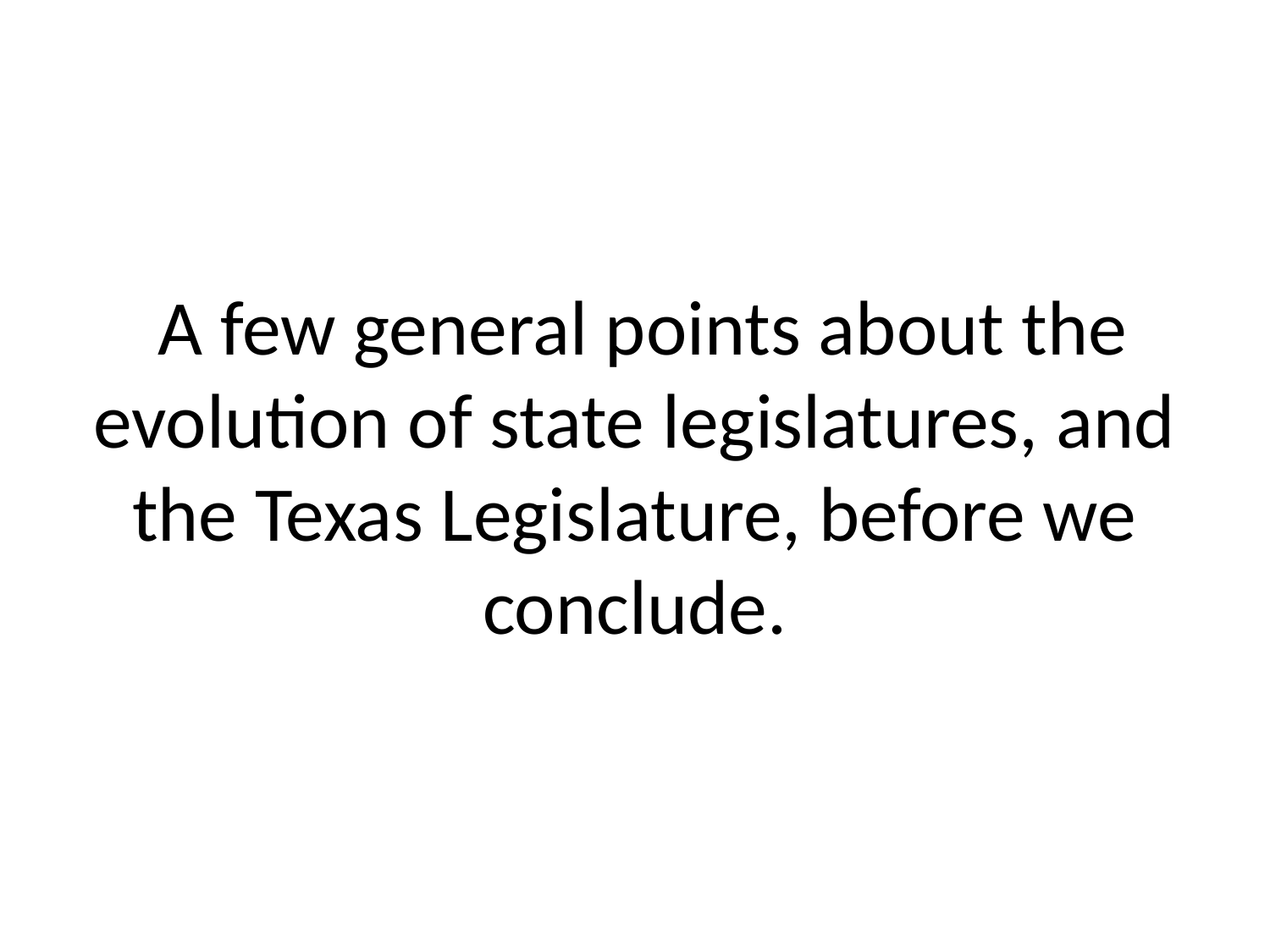

# A few general points about the evolution of state legislatures, and the Texas Legislature, before we conclude.